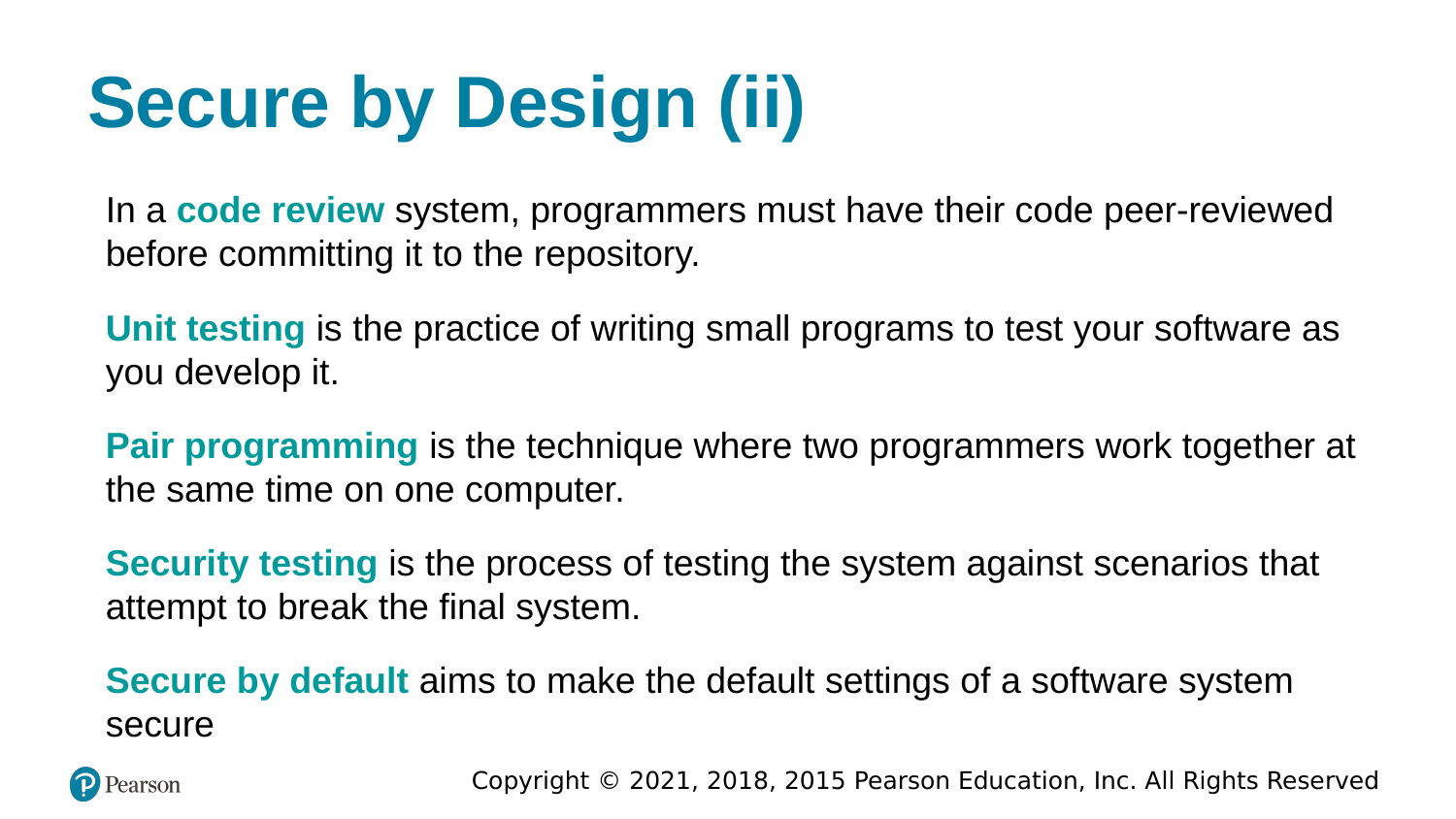

# Secure by Design (ii)
In a code review system, programmers must have their code peer-reviewed before committing it to the repository.
Unit testing is the practice of writing small programs to test your software as you develop it.
Pair programming is the technique where two programmers work together at the same time on one computer.
Security testing is the process of testing the system against scenarios that attempt to break the final system.
Secure by default aims to make the default settings of a software system secure